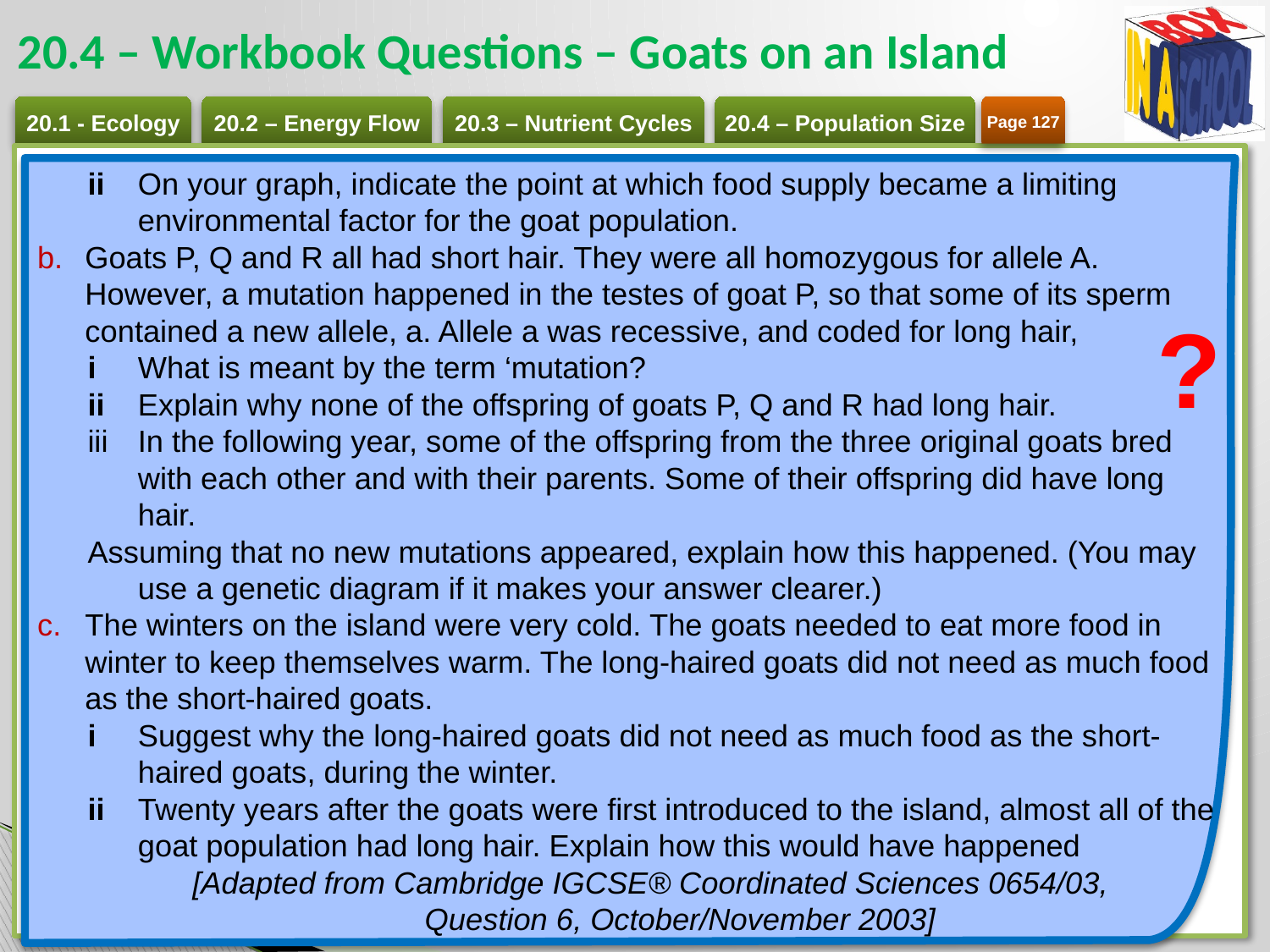

# 20.4 – Workbook Questions – Goats on an Island
Page 127
ii 	On your graph, indicate the point at which food supply became a limiting environmental factor for the goat population.
Goats P, Q and R all had short hair. They were all homozygous for allele A. However, a mutation happened in the testes of goat P, so that some of its sperm contained a new allele, a. Allele a was recessive, and coded for long hair,
i 	What is meant by the term ‘mutation?
ii 	Explain why none of the offspring of goats P, Q and R had long hair.
iii 	In the following year, some of the offspring from the three original goats bred with each other and with their parents. Some of their offspring did have long hair.
Assuming that no new mutations appeared, explain how this happened. (You may use a genetic diagram if it makes your answer clearer.)
The winters on the island were very cold. The goats needed to eat more food in winter to keep themselves warm. The long-haired goats did not need as much food as the short-haired goats.
i 	Suggest why the long-haired goats did not need as much food as the short-haired goats, during the winter.
ii 	Twenty years after the goats were first introduced to the island, almost all of the goat population had long hair. Explain how this would have happened
[Adapted from Cambridge IGCSE® Coordinated Sciences 0654/03,
Question 6, October/November 2003]
?